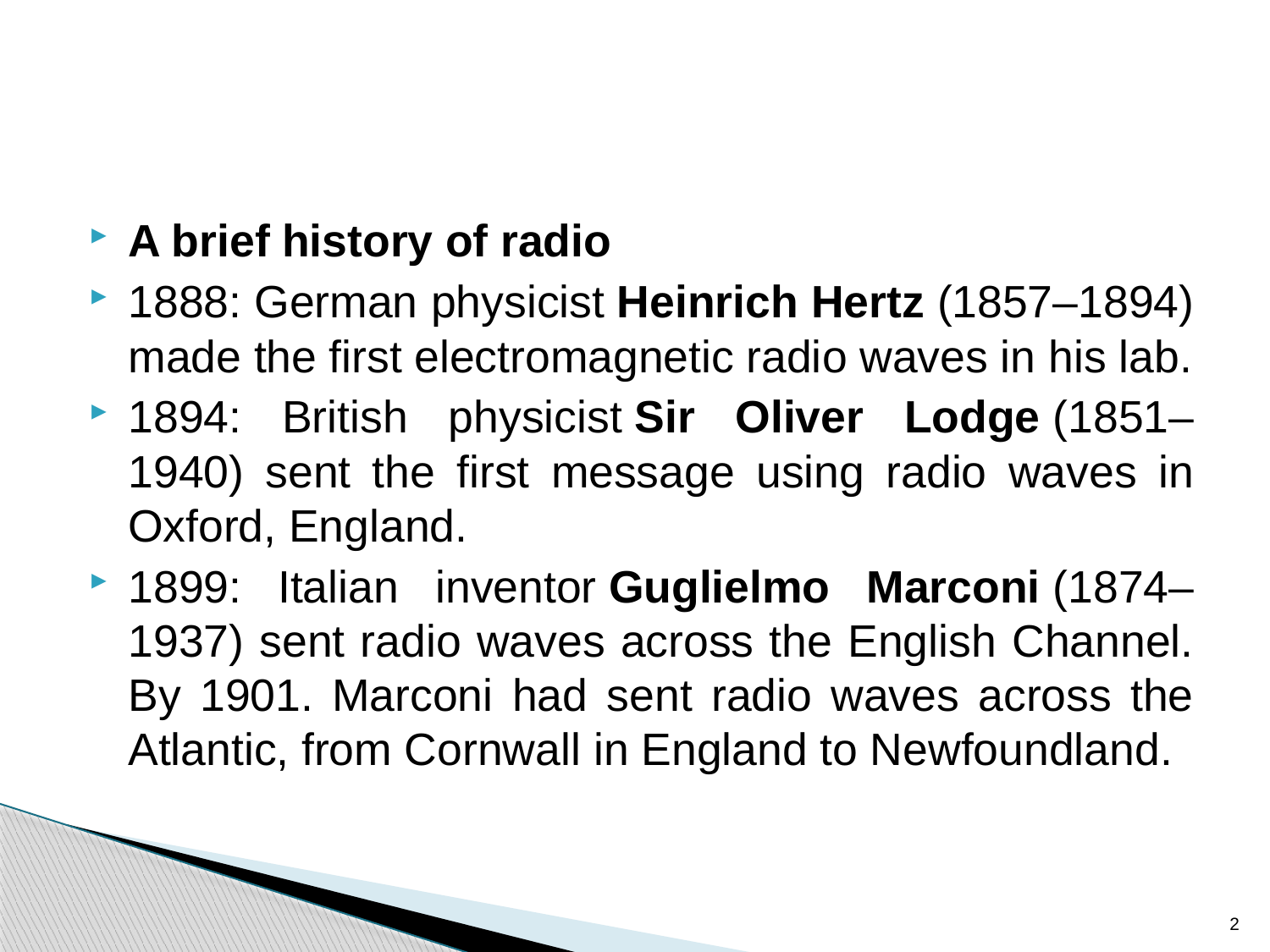

#
A brief history of radio
1888: German physicist Heinrich Hertz (1857–1894) made the first electromagnetic radio waves in his lab.
1894: British physicist Sir Oliver Lodge (1851–1940) sent the first message using radio waves in Oxford, England.
1899: Italian inventor Guglielmo Marconi (1874–1937) sent radio waves across the English Channel. By 1901. Marconi had sent radio waves across the Atlantic, from Cornwall in England to Newfoundland.

2